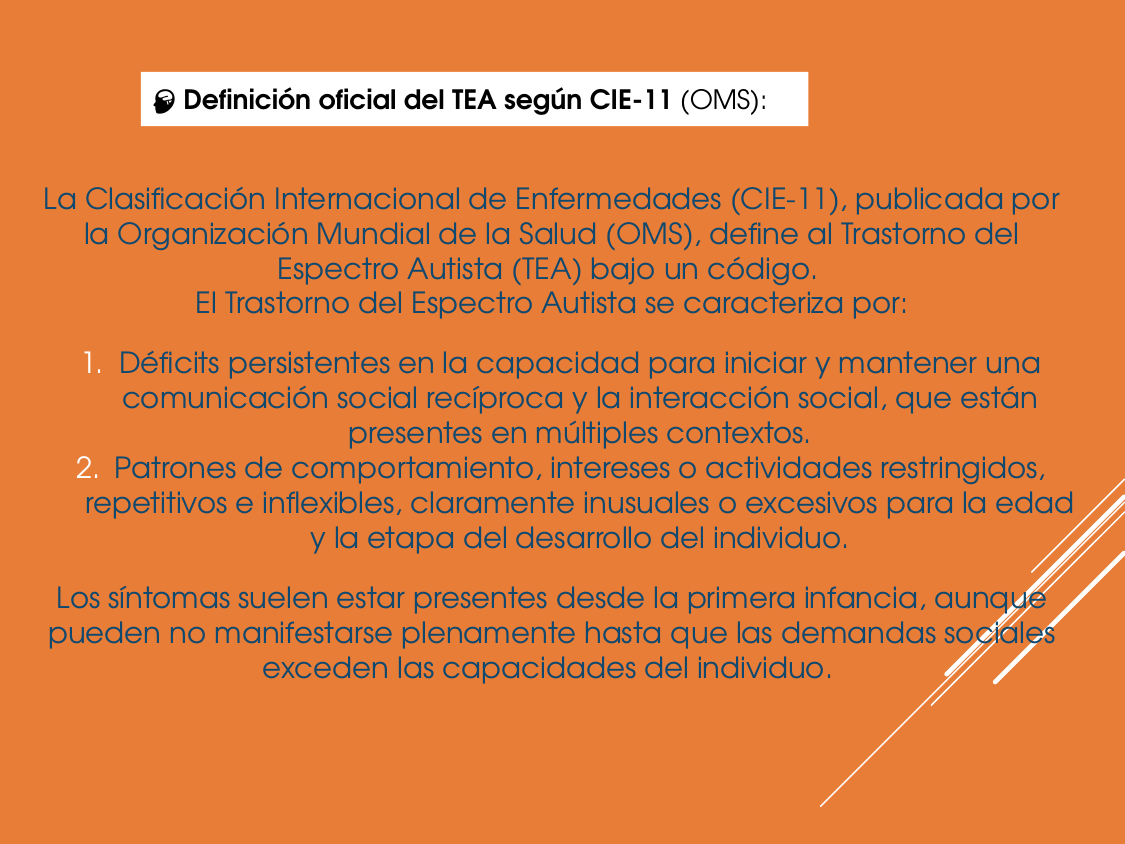

🧠 Definición oficial del TEA según CIE-11 (OMS):
La Clasificación Internacional de Enfermedades (CIE-11), publicada por la Organización Mundial de la Salud (OMS), define al Trastorno del Espectro Autista (TEA) bajo un código.
El Trastorno del Espectro Autista se caracteriza por:
Déficits persistentes en la capacidad para iniciar y mantener una comunicación social recíproca y la interacción social, que están presentes en múltiples contextos.
Patrones de comportamiento, intereses o actividades restringidos, repetitivos e inflexibles, claramente inusuales o excesivos para la edad y la etapa del desarrollo del individuo.
Los síntomas suelen estar presentes desde la primera infancia, aunque pueden no manifestarse plenamente hasta que las demandas sociales exceden las capacidades del individuo.